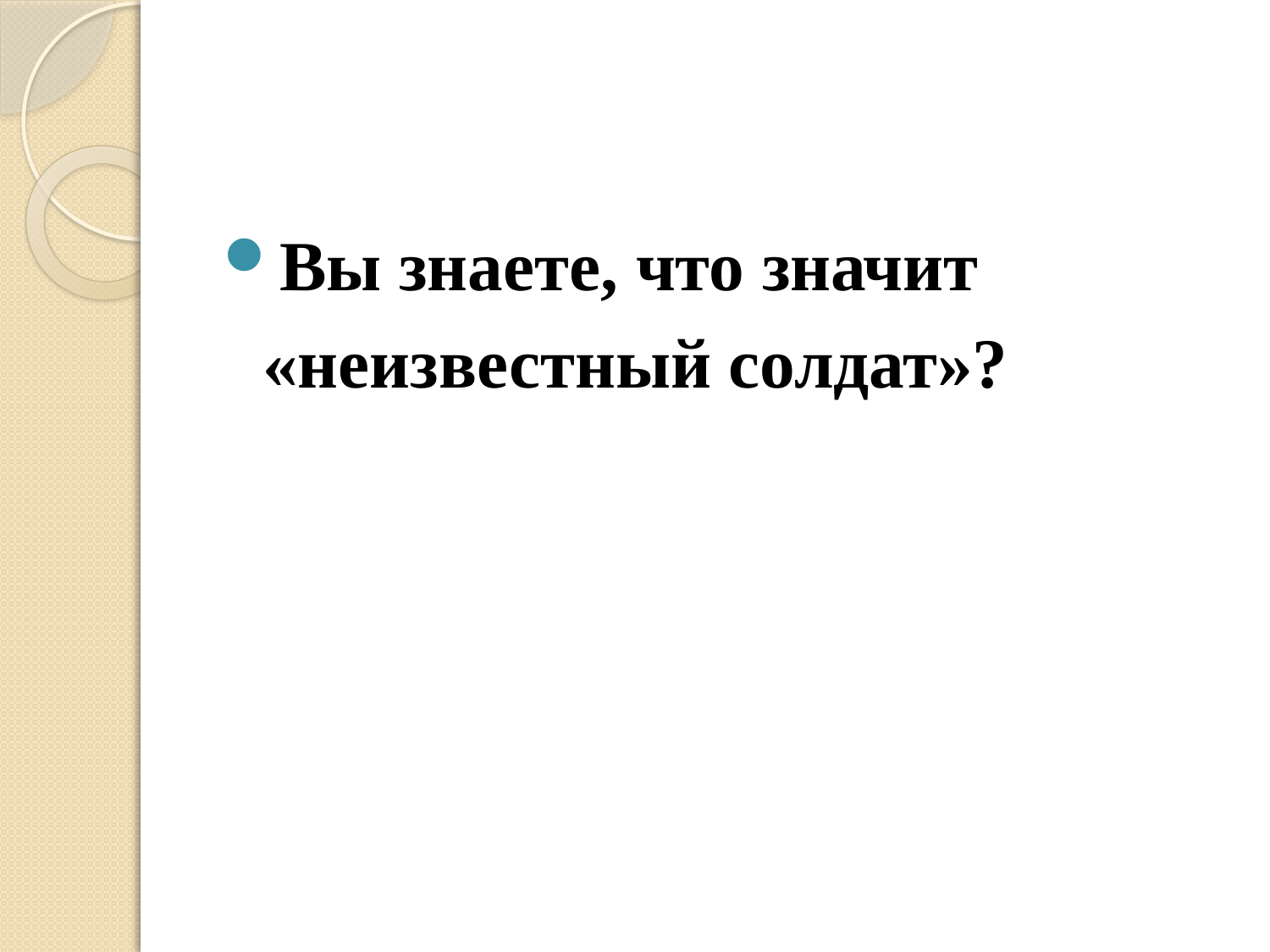

#
Вы знаете, что значит «неизвестный солдат»?